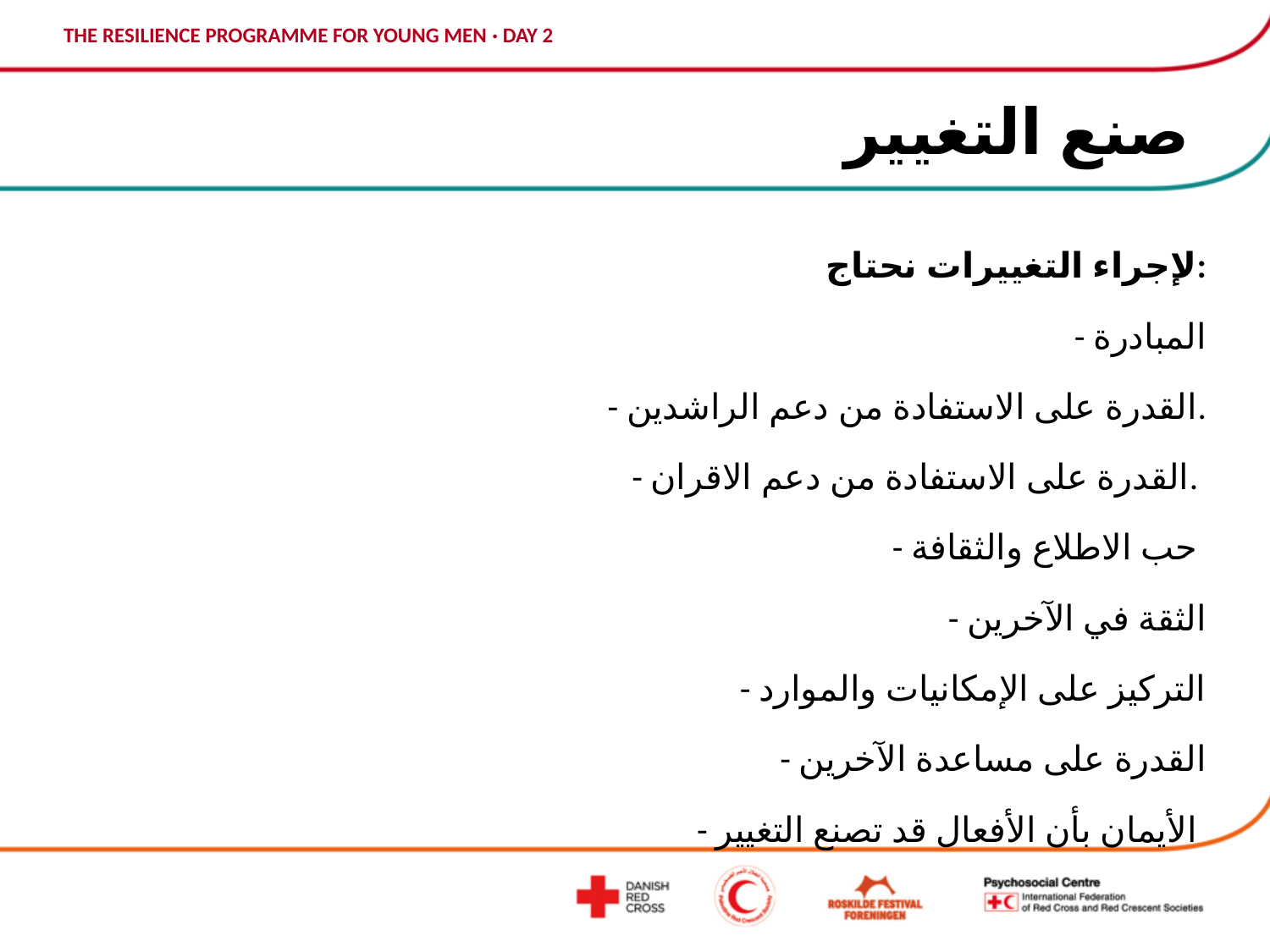

# صنع التغيير
لإجراء التغييرات نحتاج:
- المبادرة
- القدرة على الاستفادة من دعم الراشدين.
- القدرة على الاستفادة من دعم الاقران.
- حب الاطلاع والثقافة
- الثقة في الآخرين
- التركيز على الإمكانيات والموارد
- القدرة على مساعدة الآخرين
- الأيمان بأن الأفعال قد تصنع التغيير